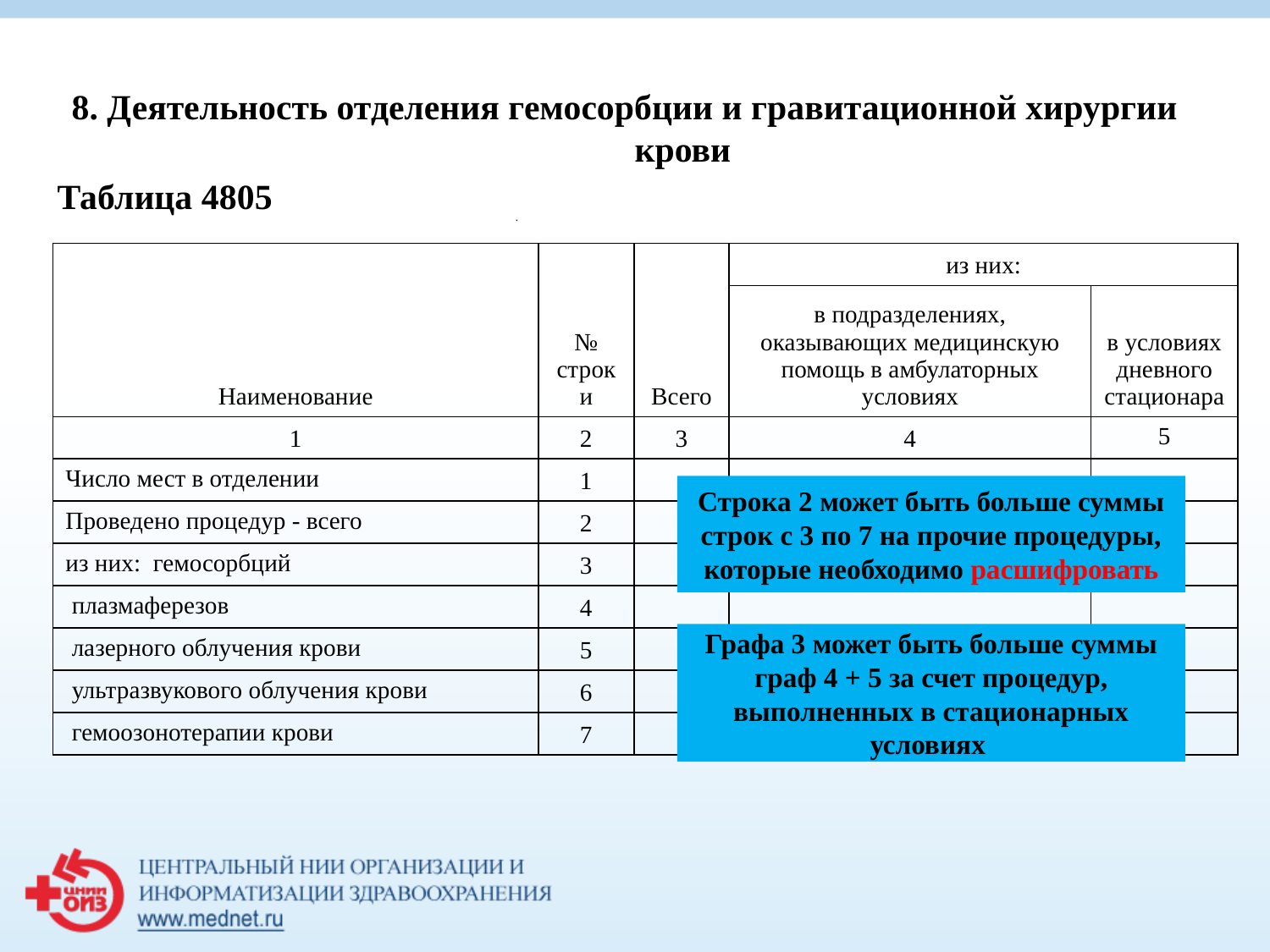

8. Деятельность отделения гемосорбции и гравитационной хирургии крови
Таблица 4805

| Наименование | № строки | Всего | из них: |  |
| --- | --- | --- | --- | --- |
|  |  |  | в подразделениях, оказывающих медицинскую помощь в амбулаторных условиях | в условиях дневного стационара |
| 1 | 2 | 3 | 4 | 5 |
| Число мест в отделении | 1 |  |  |  |
| Проведено процедур - всего | 2 |  |  |  |
| из них: гемосорбций | 3 |  |  |  |
| плазмаферезов | 4 |  |  |  |
| лазерного облучения крови | 5 |  |  |  |
| ультразвукового облучения крови | 6 |  |  |  |
| гемоозонотерапии крови | 7 |  |  |  |
Строка 2 может быть больше суммы строк с 3 по 7 на прочие процедуры, которые необходимо расшифровать
Графа 3 может быть больше суммы граф 4 + 5 за счет процедур, выполненных в стационарных условиях